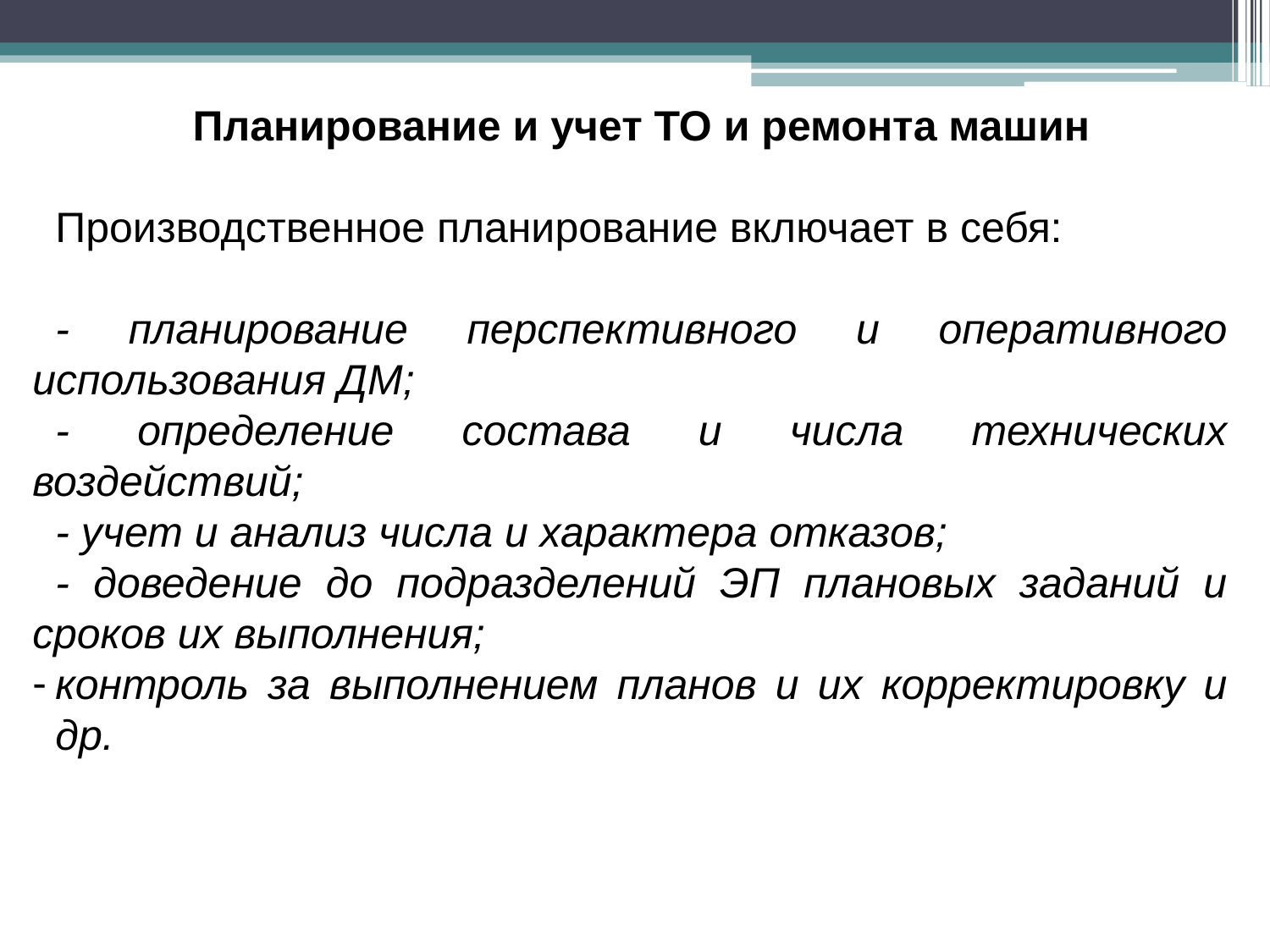

Планирование и учет ТО и ремонта машин

Производственное планирование включает в себя:

- планирование перспективного и оперативного использования ДМ;
- определение состава и числа технических воздействий;
- учет и анализ числа и характера отказов;
- доведение до подразделений ЭП плановых заданий и сроков их выполнения;
контроль за выполнением планов и их корректировку и др.